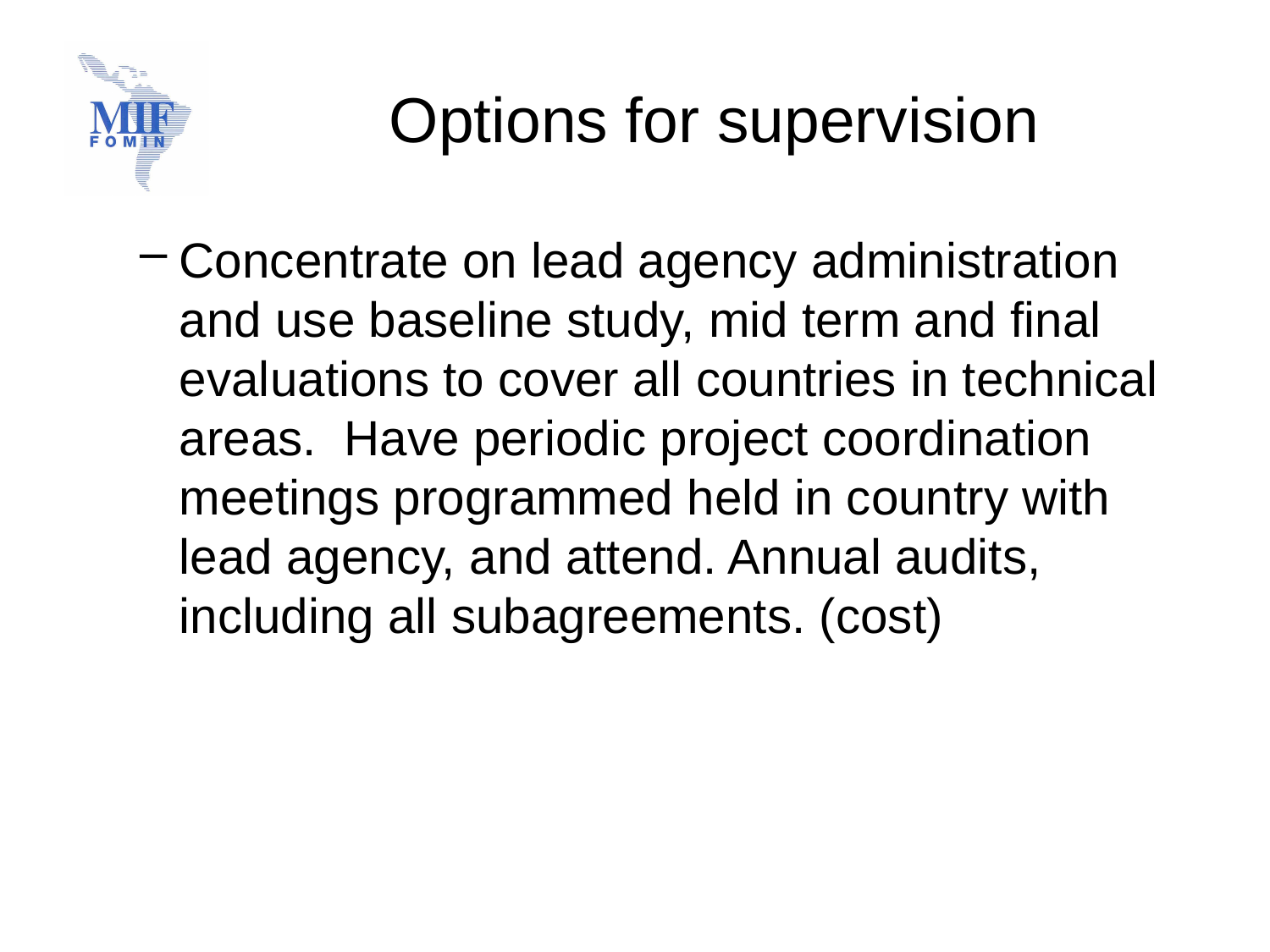

# Options for supervision
Concentrate on lead agency administration and use baseline study, mid term and final evaluations to cover all countries in technical areas.  Have periodic project coordination meetings programmed held in country with lead agency, and attend. Annual audits, including all subagreements. (cost)